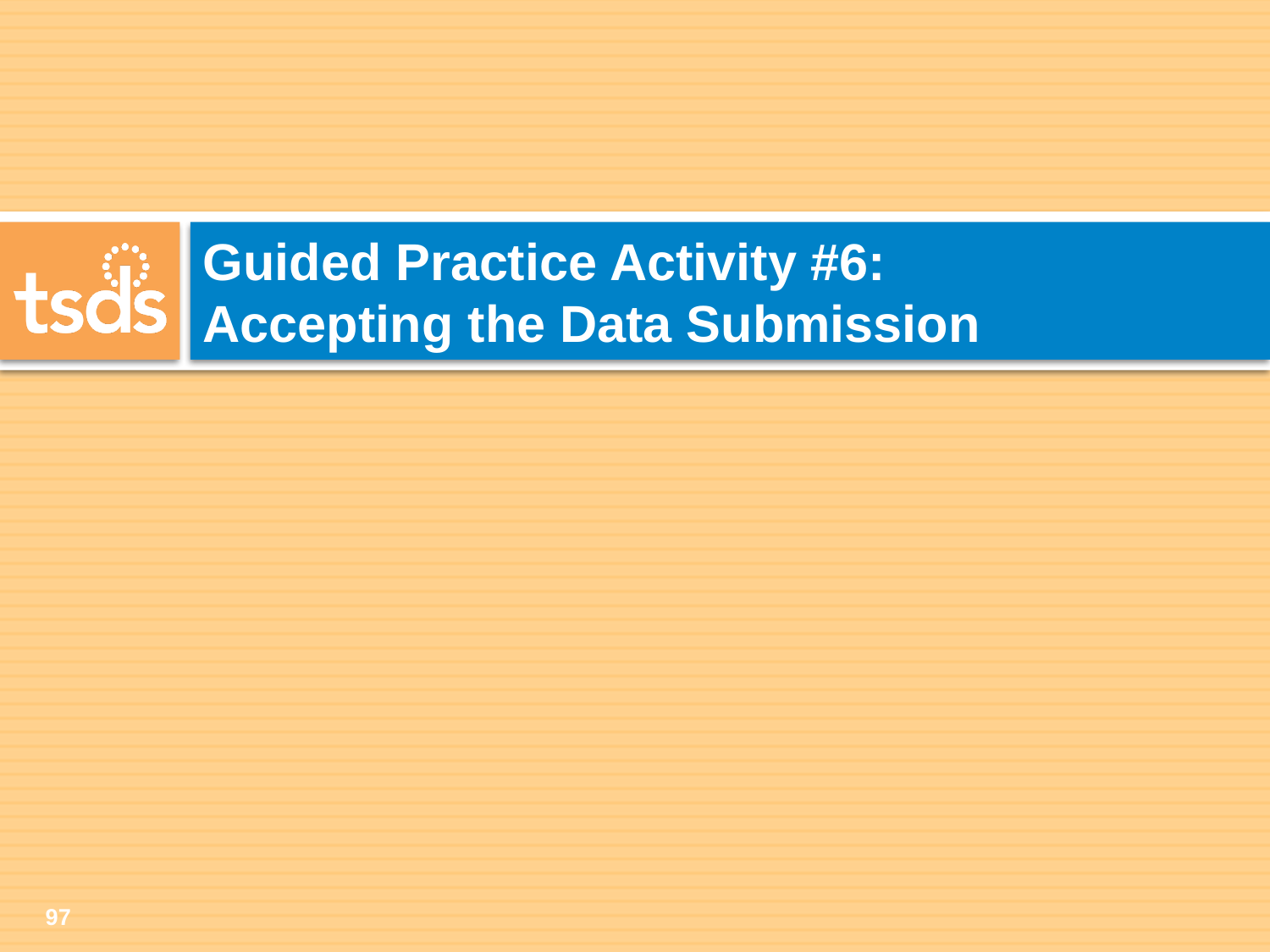

# Guided Practice Activity #6: Accepting the Data Submission
97